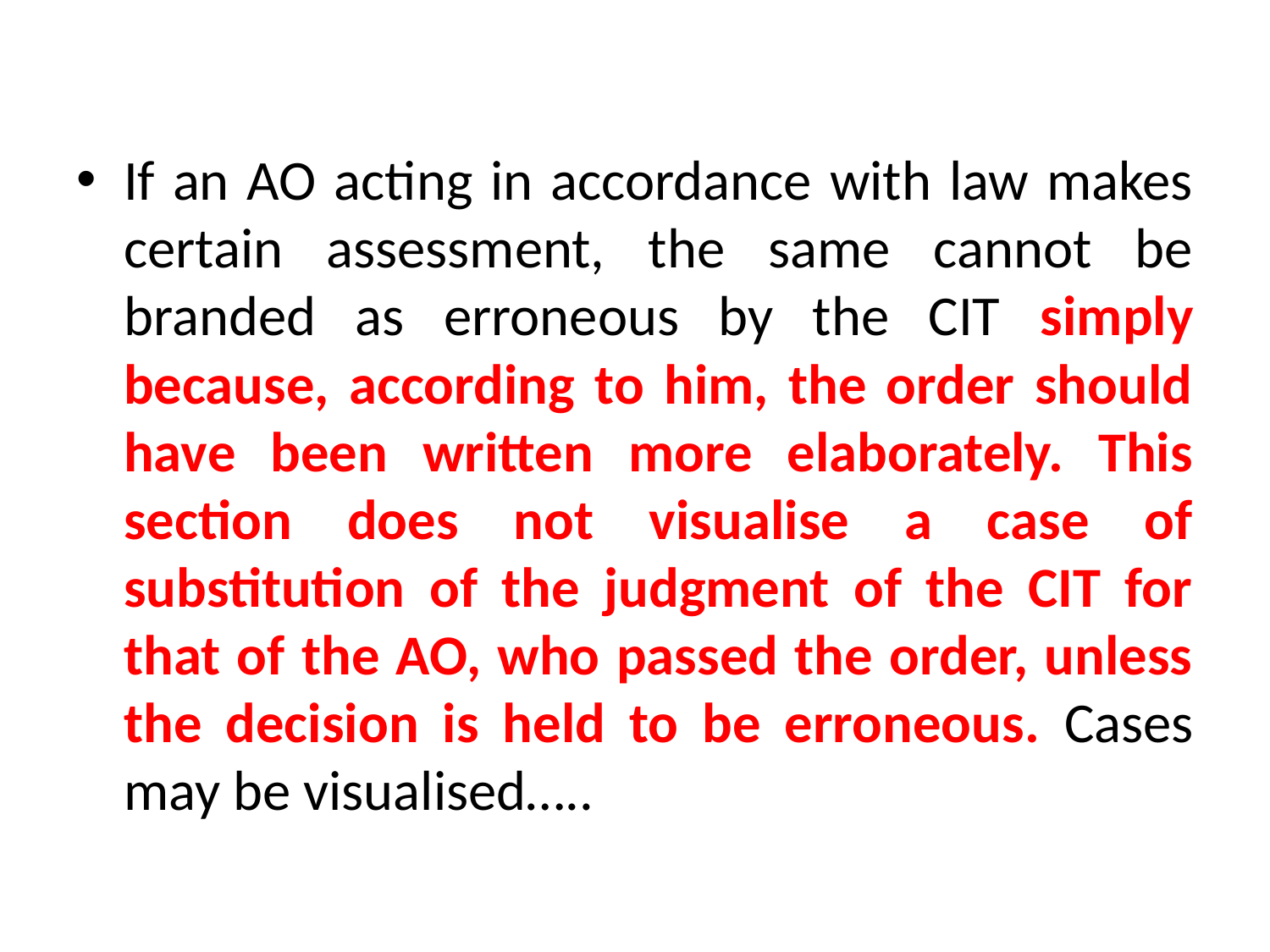

#
If an AO acting in accordance with law makes certain assessment, the same cannot be branded as erroneous by the CIT simply because, according to him, the order should have been written more elaborately. This section does not visualise a case of substitution of the judgment of the CIT for that of the AO, who passed the order, unless the decision is held to be erroneous. Cases may be visualised…..